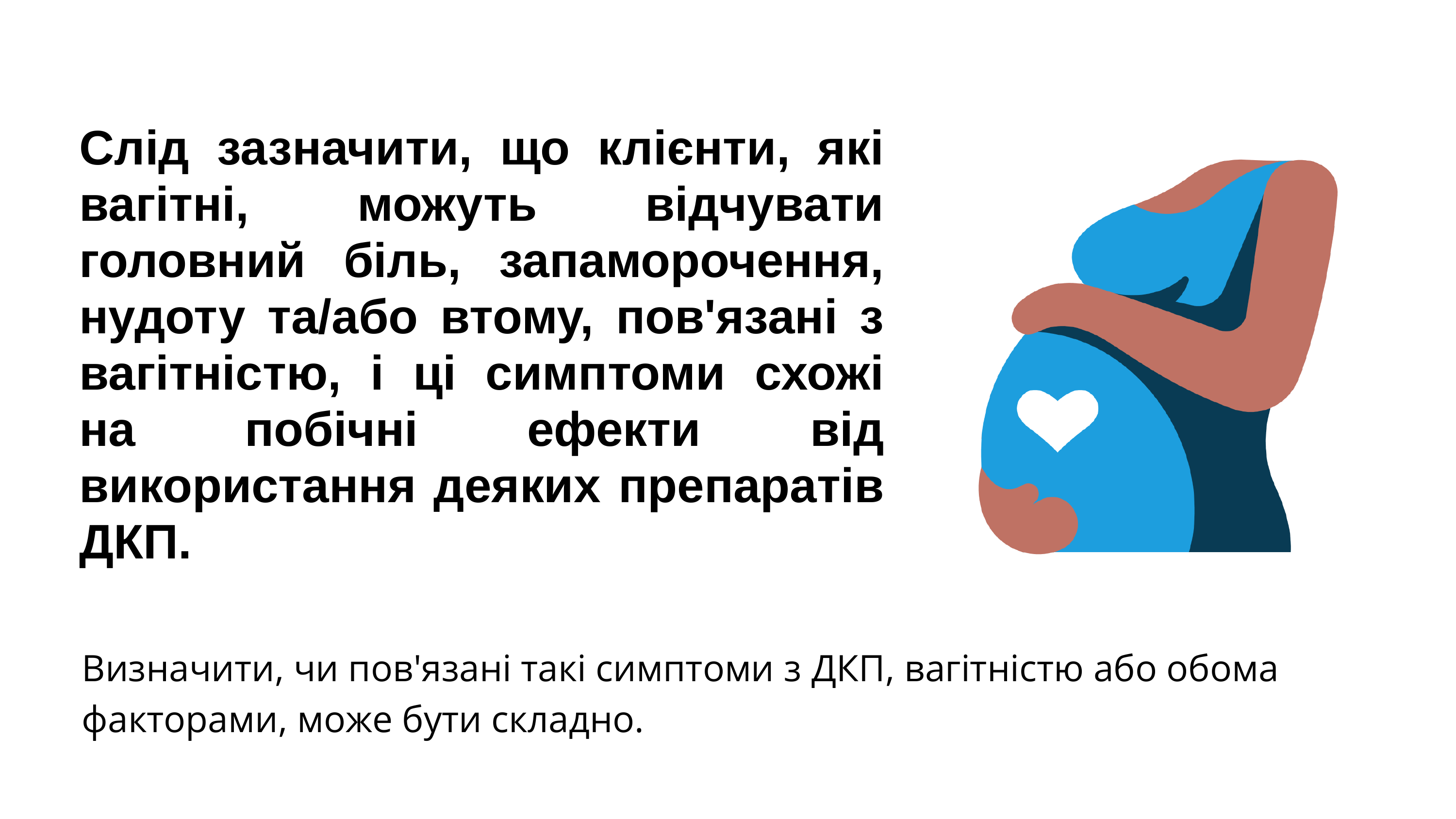

Слід зазначити, що клієнти, які вагітні, можуть відчувати головний біль, запаморочення, нудоту та/або втому, пов'язані з вагітністю, і ці симптоми схожі на побічні ефекти від використання деяких препаратів ДКП.

Визначити, чи пов'язані такі симптоми з ДКП, вагітністю або обома факторами, може бути складно.